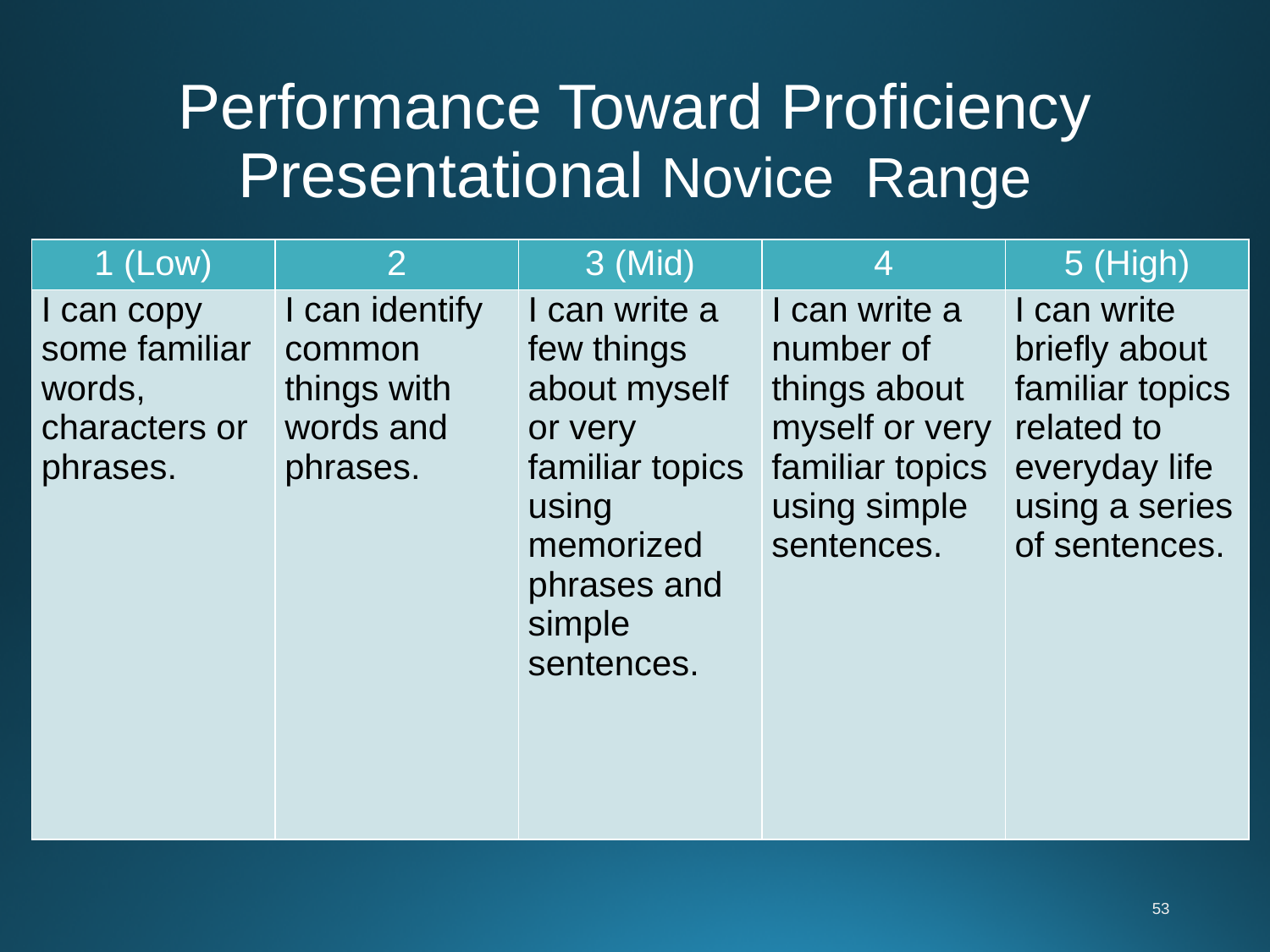

# Performance Toward Proficiency Presentational Novice  Range
| 1 (Low) | 2 | 3 (Mid) | 4 | 5 (High) |
| --- | --- | --- | --- | --- |
| I can copy some familiar words, characters or phrases. | I can identify common things with words and phrases. | I can write a few things about myself or very familiar topics using memorized phrases and simple sentences. | I can write a number of things about myself or very familiar topics using simple sentences. | I can write briefly about familiar topics related to everyday life using a series of sentences. |
53